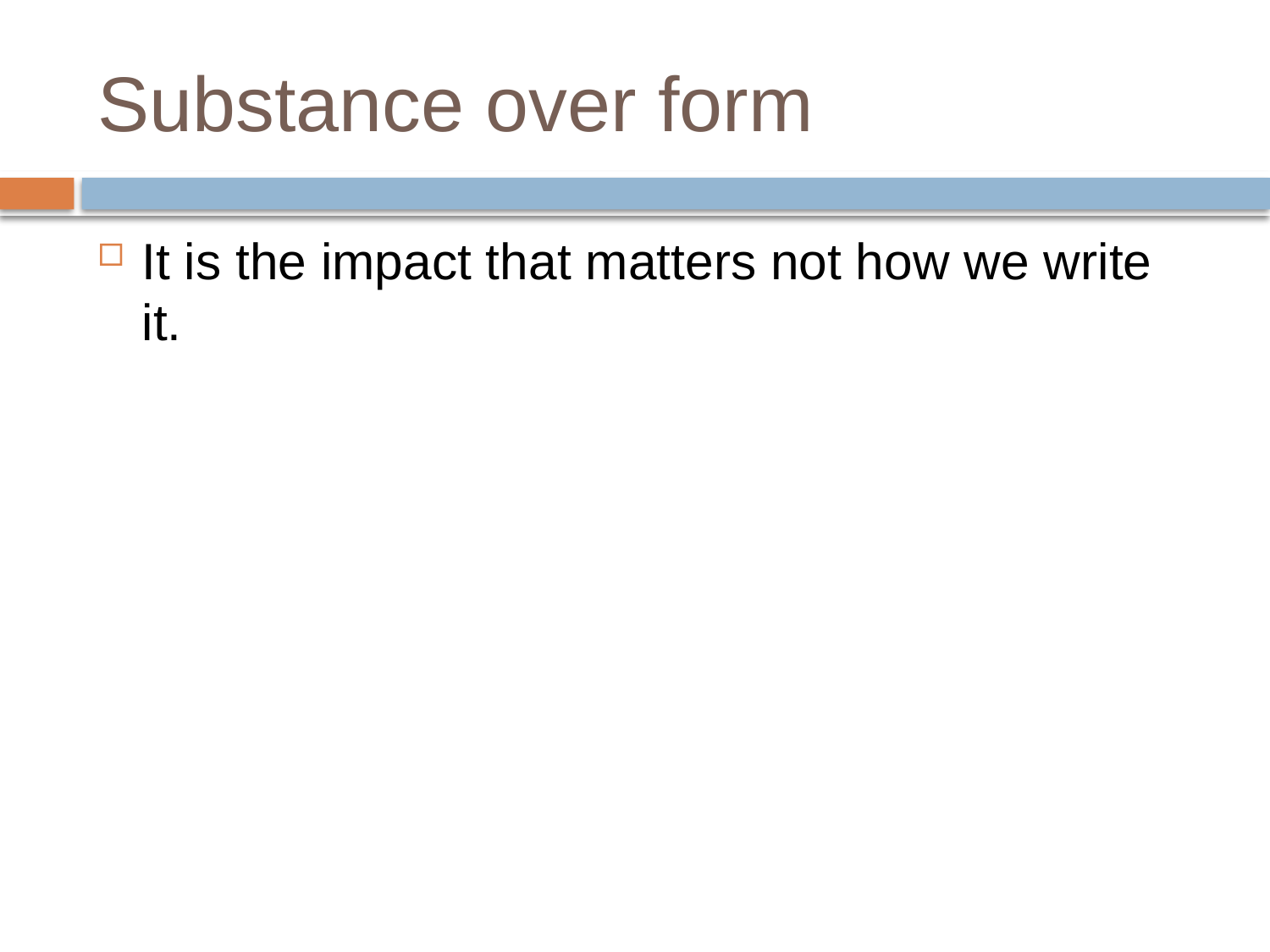

# Substance over form
It is the impact that matters not how we write it.